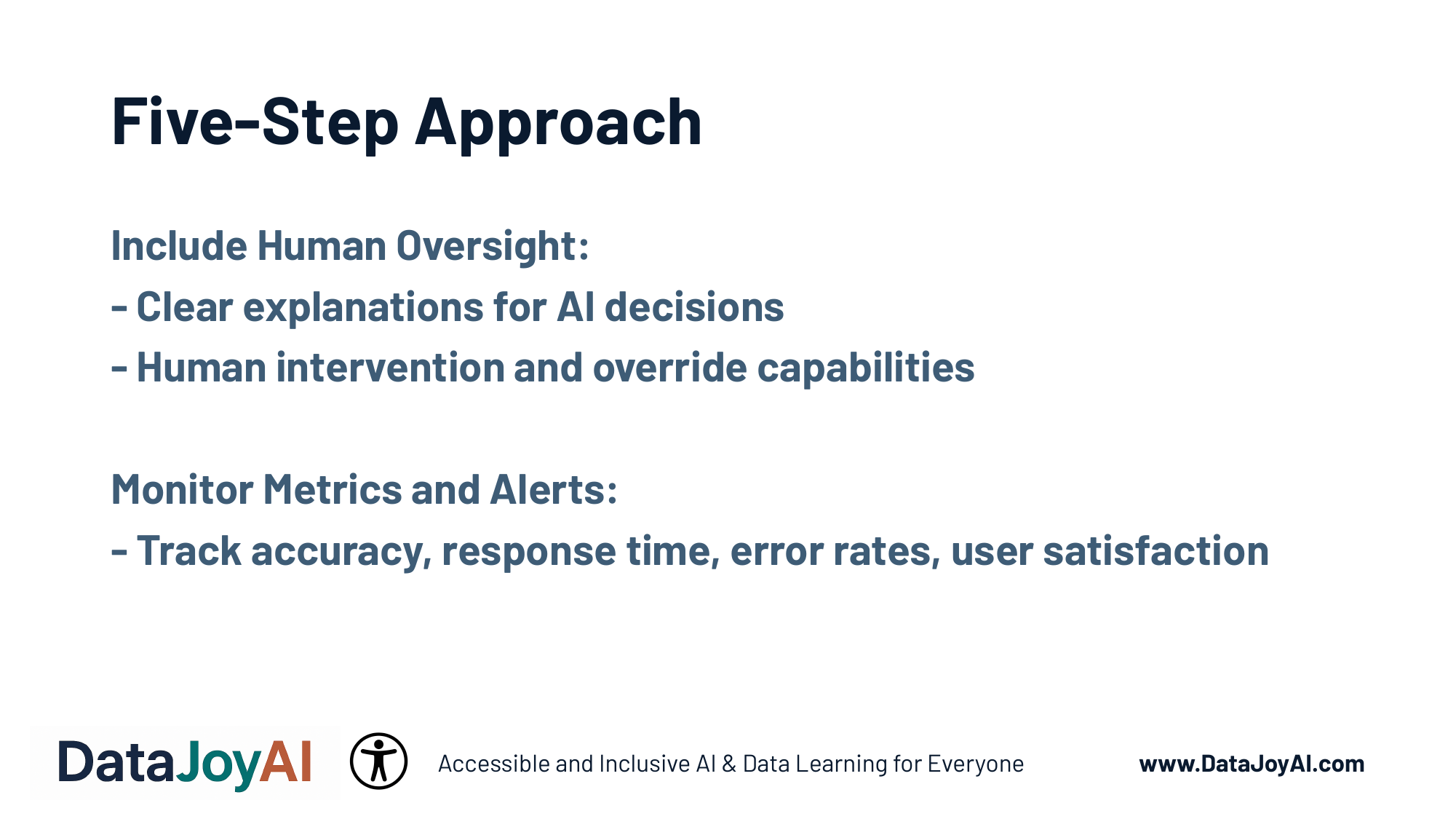

# Five-Step Approach
Include Human Oversight:
- Clear explanations for AI decisions
- Human intervention and override capabilities

Monitor Metrics and Alerts:
- Track accuracy, response time, error rates, user satisfaction